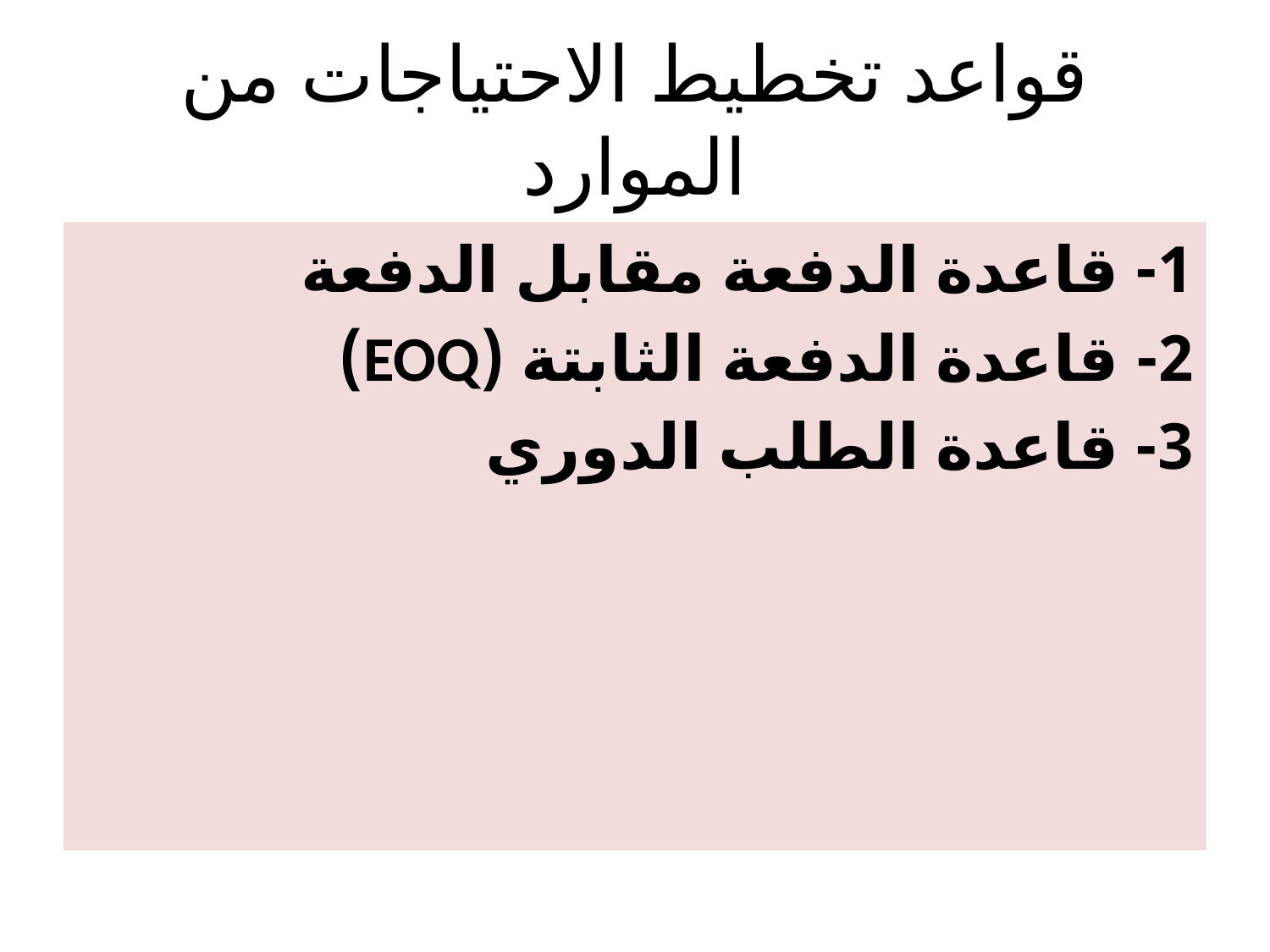

# قواعد تخطيط الاحتياجات من الموارد
1- قاعدة الدفعة مقابل الدفعة
2- قاعدة الدفعة الثابتة (EOQ)
3- قاعدة الطلب الدوري